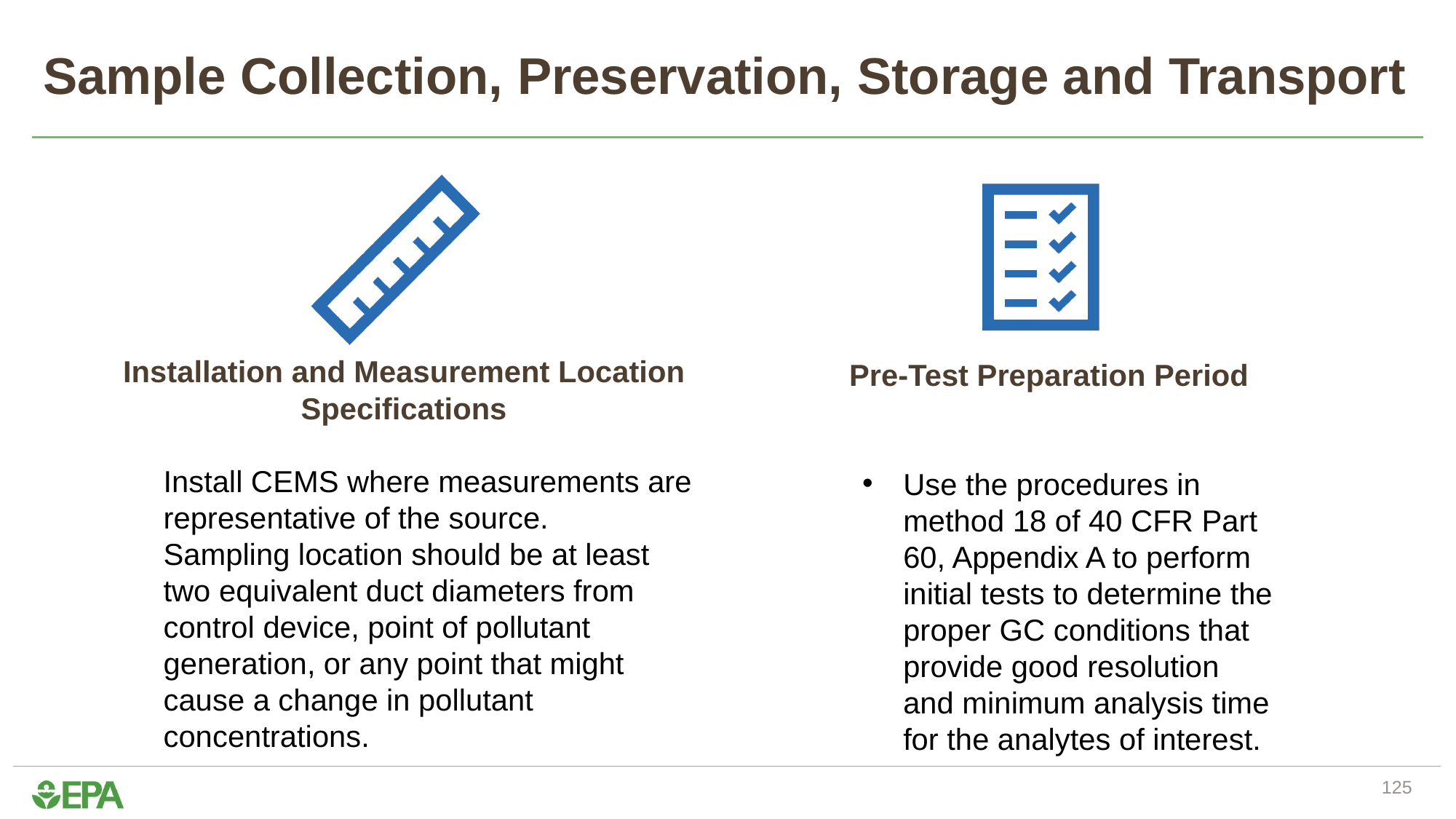

# Sample Collection, Preservation, Storage and Transport

Installation and Measurement Location Specifications

Install CEMS where measurements are representative of the source.
Sampling location should be at least two equivalent duct diameters from control device, point of pollutant generation, or any point that might cause a change in pollutant concentrations.
  Pre-Test Preparation Period

Use the procedures in method 18 of 40 CFR Part 60, Appendix A to perform initial tests to determine the proper GC conditions that provide good resolution and minimum analysis time for the analytes of interest.
125